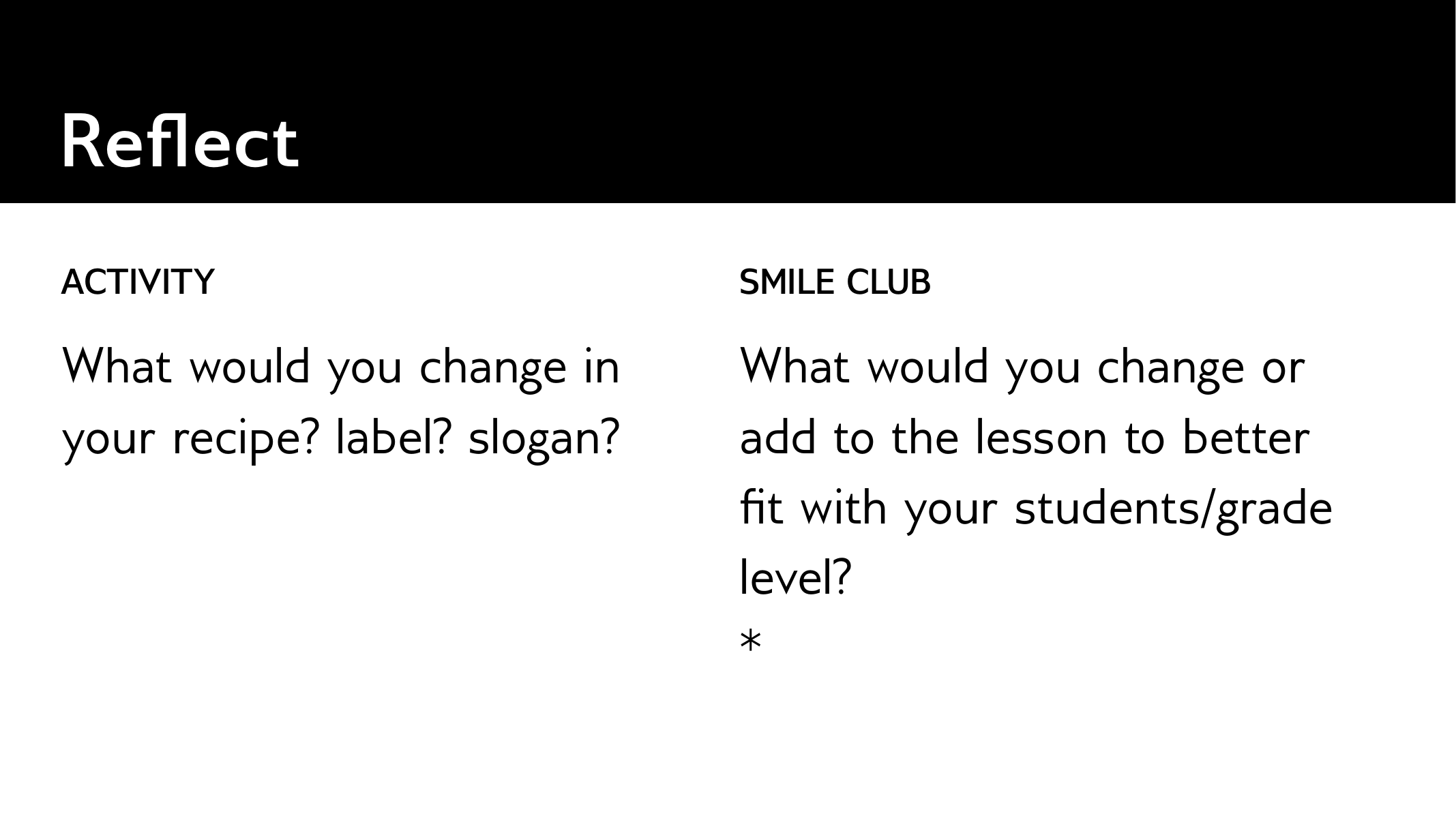

# Reflect
ACTIVITY
SMILE CLUB
What would you change in your recipe? label? slogan?
What would you change or add to the lesson to better fit with your students/grade level?
*